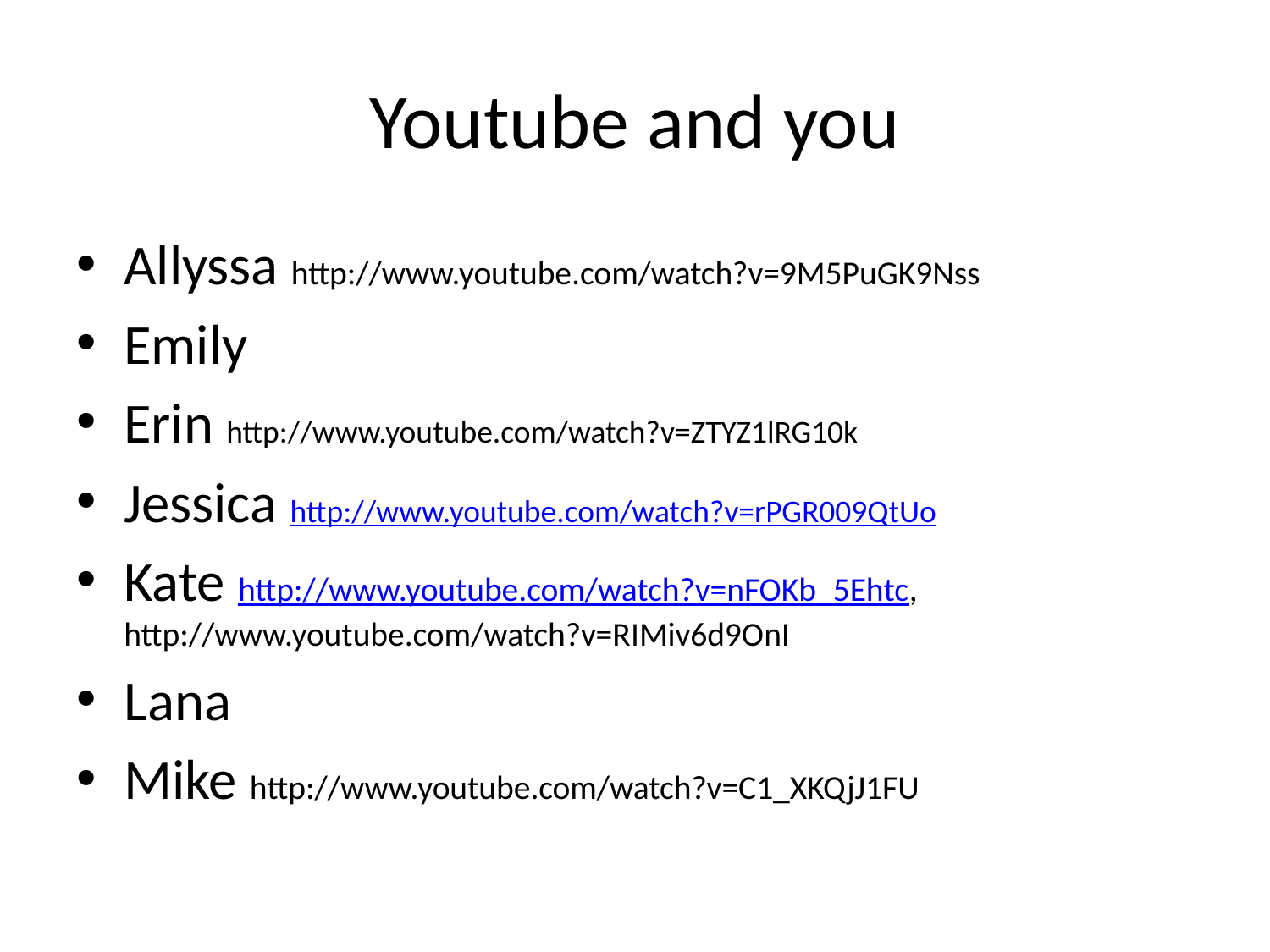

# Youtube and you
Allyssa http://www.youtube.com/watch?v=9M5PuGK9Nss
Emily
Erin http://www.youtube.com/watch?v=ZTYZ1lRG10k
Jessica http://www.youtube.com/watch?v=rPGR009QtUo
Kate http://www.youtube.com/watch?v=nFOKb_5Ehtc, http://www.youtube.com/watch?v=RIMiv6d9OnI
Lana
Mike http://www.youtube.com/watch?v=C1_XKQjJ1FU